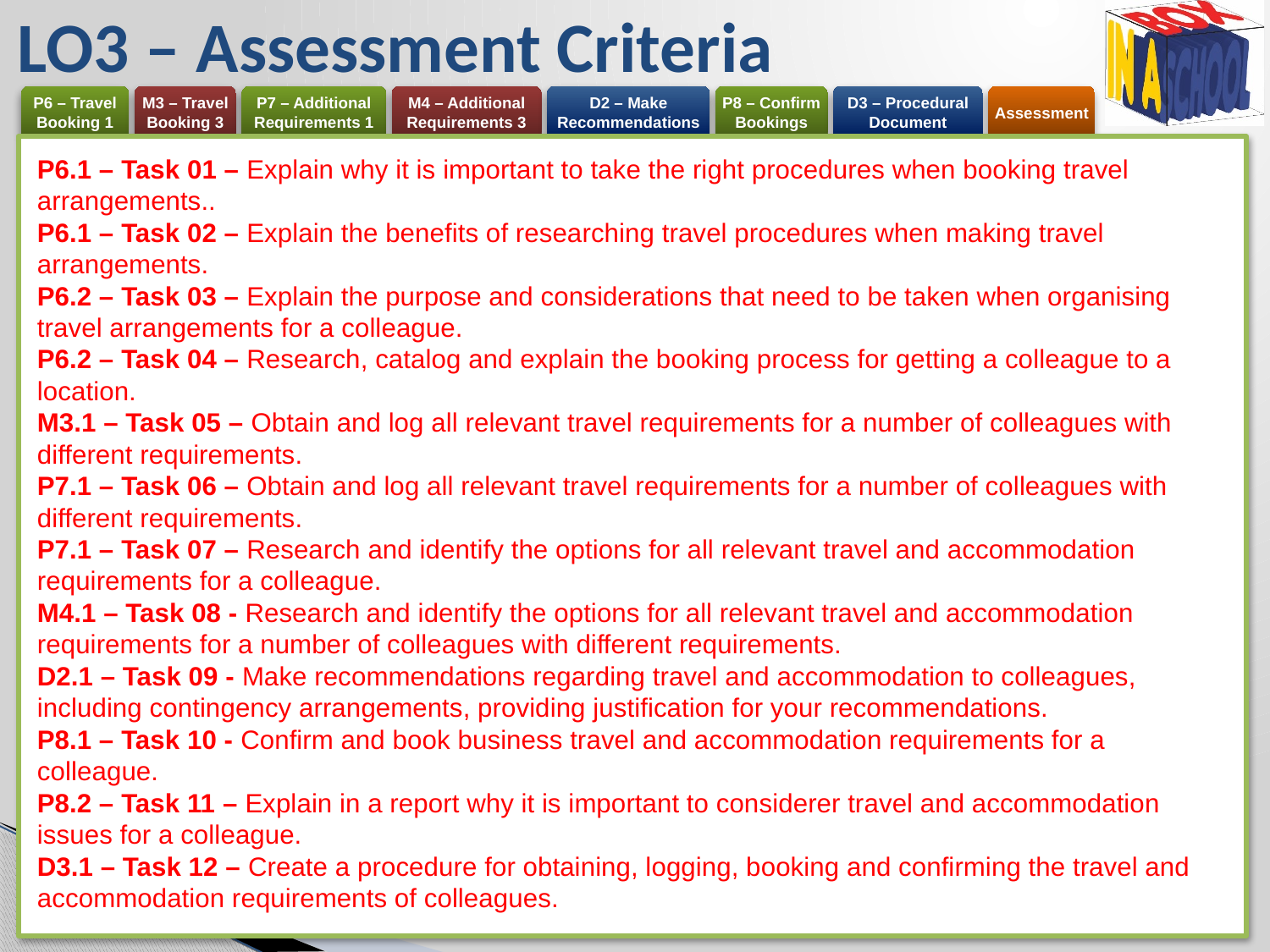

# LO3 – Assessment Criteria
P6.1 – Task 01 – Explain why it is important to take the right procedures when booking travel arrangements..
P6.1 – Task 02 – Explain the benefits of researching travel procedures when making travel arrangements.
P6.2 – Task 03 – Explain the purpose and considerations that need to be taken when organising travel arrangements for a colleague.
P6.2 – Task 04 – Research, catalog and explain the booking process for getting a colleague to a location.
M3.1 – Task 05 – Obtain and log all relevant travel requirements for a number of colleagues with different requirements.
P7.1 – Task 06 – Obtain and log all relevant travel requirements for a number of colleagues with different requirements.
P7.1 – Task 07 – Research and identify the options for all relevant travel and accommodation requirements for a colleague.
M4.1 – Task 08 - Research and identify the options for all relevant travel and accommodation requirements for a number of colleagues with different requirements.
D2.1 – Task 09 - Make recommendations regarding travel and accommodation to colleagues, including contingency arrangements, providing justification for your recommendations.
P8.1 – Task 10 - Confirm and book business travel and accommodation requirements for a colleague.
P8.2 – Task 11 – Explain in a report why it is important to considerer travel and accommodation issues for a colleague.
D3.1 – Task 12 – Create a procedure for obtaining, logging, booking and confirming the travel and accommodation requirements of colleagues.